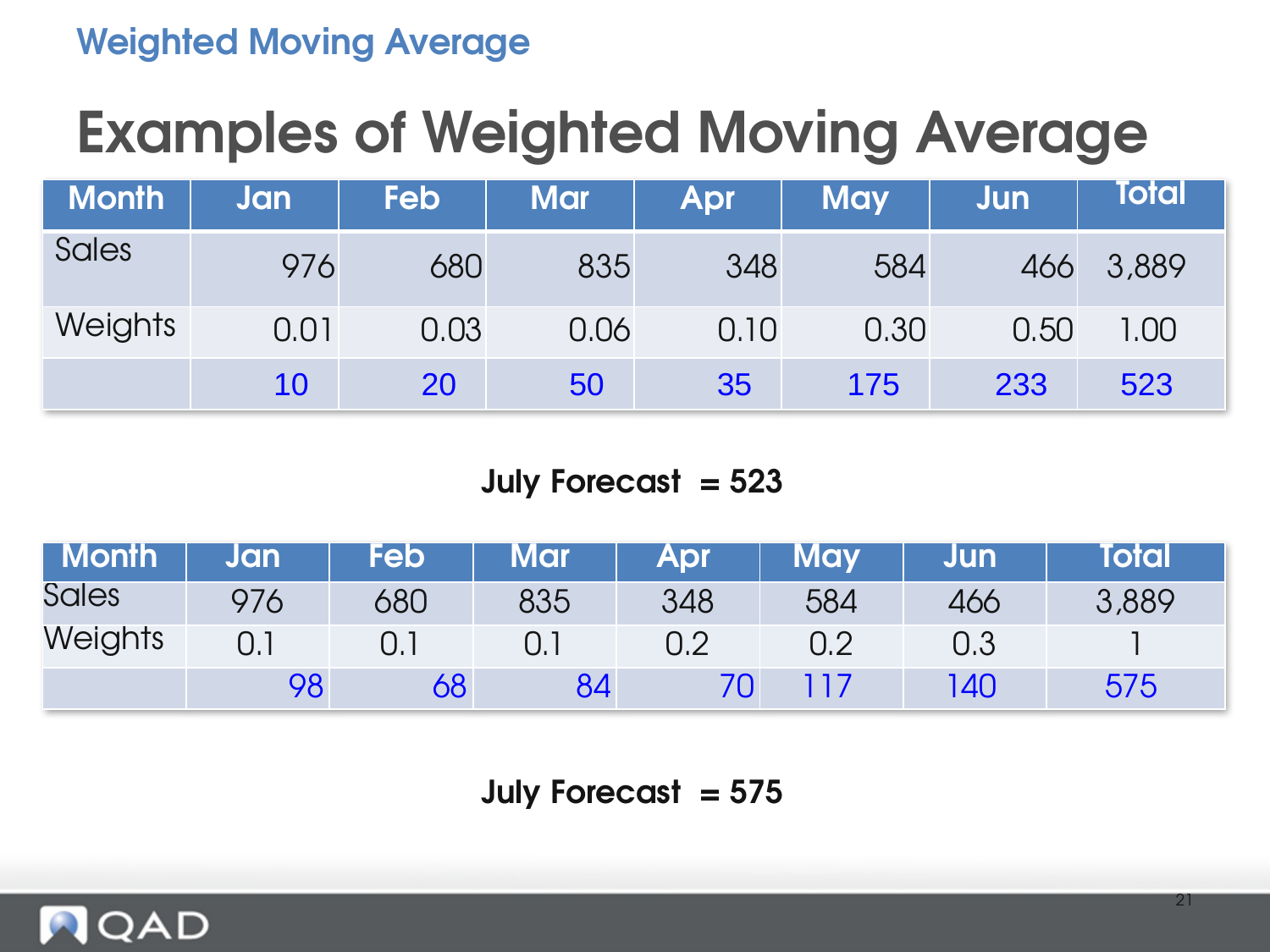

Weighted Moving Average
# Examples of Weighted Moving Average
| Month | Jan | Feb | Mar | Apr | May | Jun | Total |
| --- | --- | --- | --- | --- | --- | --- | --- |
| Sales | 976 | 680 | 835 | 348 | 584 | 466 | 3,889 |
| Weights | 0.01 | 0.03 | 0.06 | 0.10 | 0.30 | 0.50 | 1.00 |
|  | 10 | 20 | 50 | 35 | 175 | 233 | 523 |
July Forecast  = 523
| Month | Jan | Feb | Mar | Apr | May | Jun | Total |
| --- | --- | --- | --- | --- | --- | --- | --- |
| Sales | 976 | 680 | 835 | 348 | 584 | 466 | 3,889 |
| Weights | 0.1 | 0.1 | 0.1 | 0.2 | 0.2 | 0.3 | 1 |
|  | 98 | 68 | 84 | 70 | 117 | 140 | 575 |
July Forecast  = 575
21